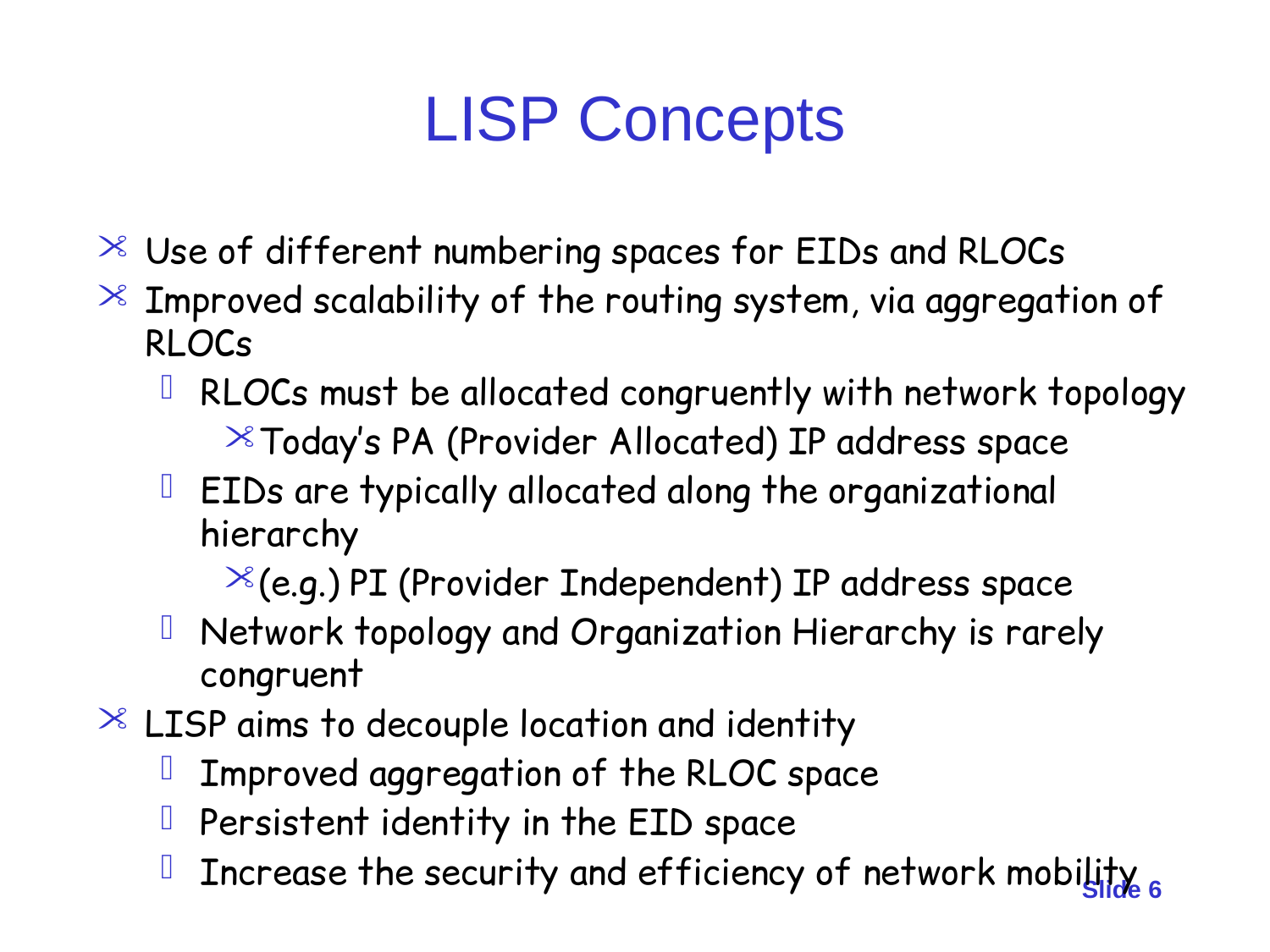

# LISP Concepts
Use of different numbering spaces for EIDs and RLOCs
Improved scalability of the routing system, via aggregation of RLOCs
RLOCs must be allocated congruently with network topology
Today’s PA (Provider Allocated) IP address space
EIDs are typically allocated along the organizational hierarchy
(e.g.) PI (Provider Independent) IP address space
Network topology and Organization Hierarchy is rarely congruent
LISP aims to decouple location and identity
Improved aggregation of the RLOC space
Persistent identity in the EID space
Increase the security and efficiency of network mobility

Slide 6